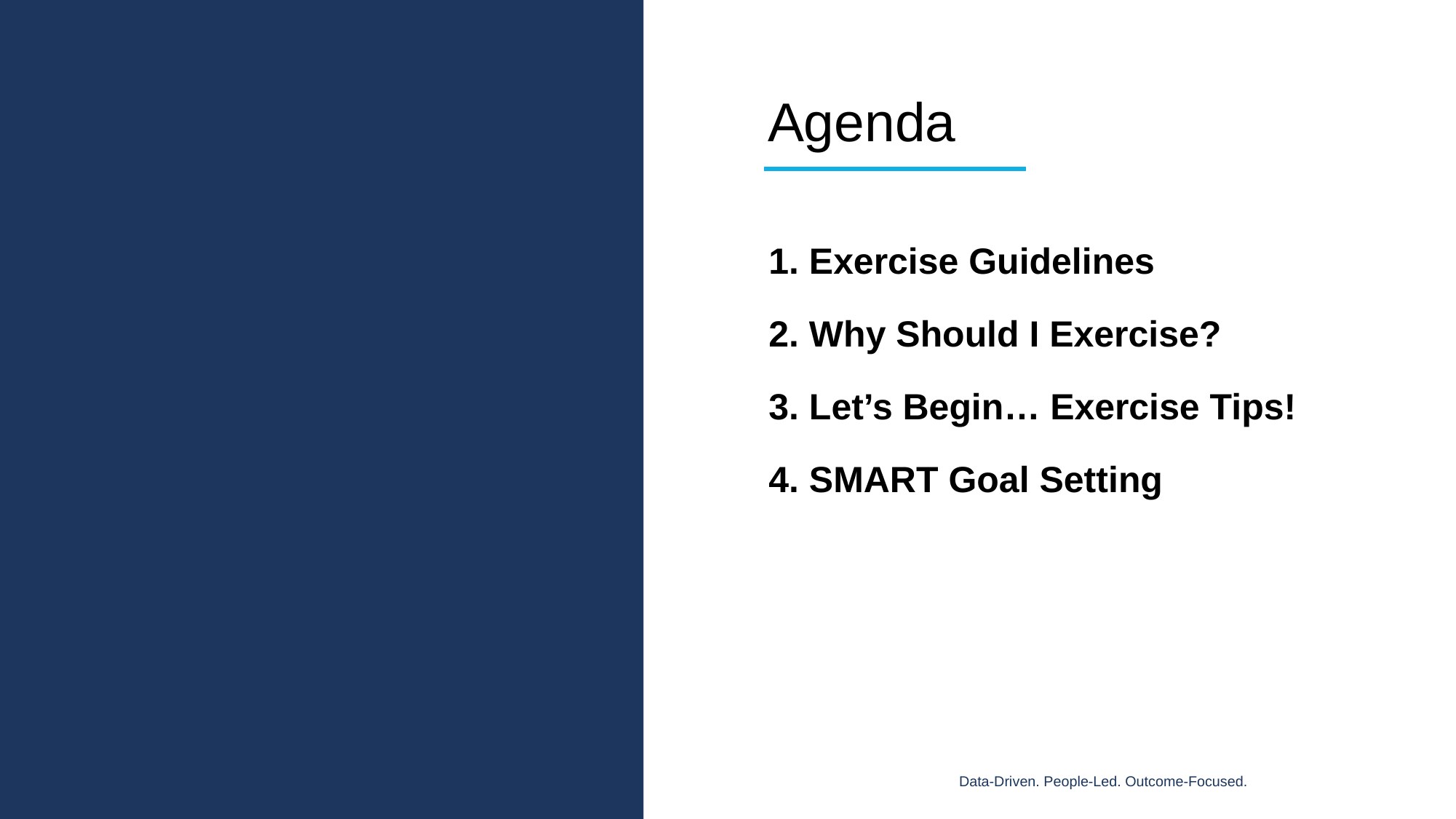

Agenda
1. Exercise Guidelines
2. Why Should I Exercise?
3. Let’s Begin… Exercise Tips!
4. SMART Goal Setting

Data-Driven. People-Led. Outcome-Focused.